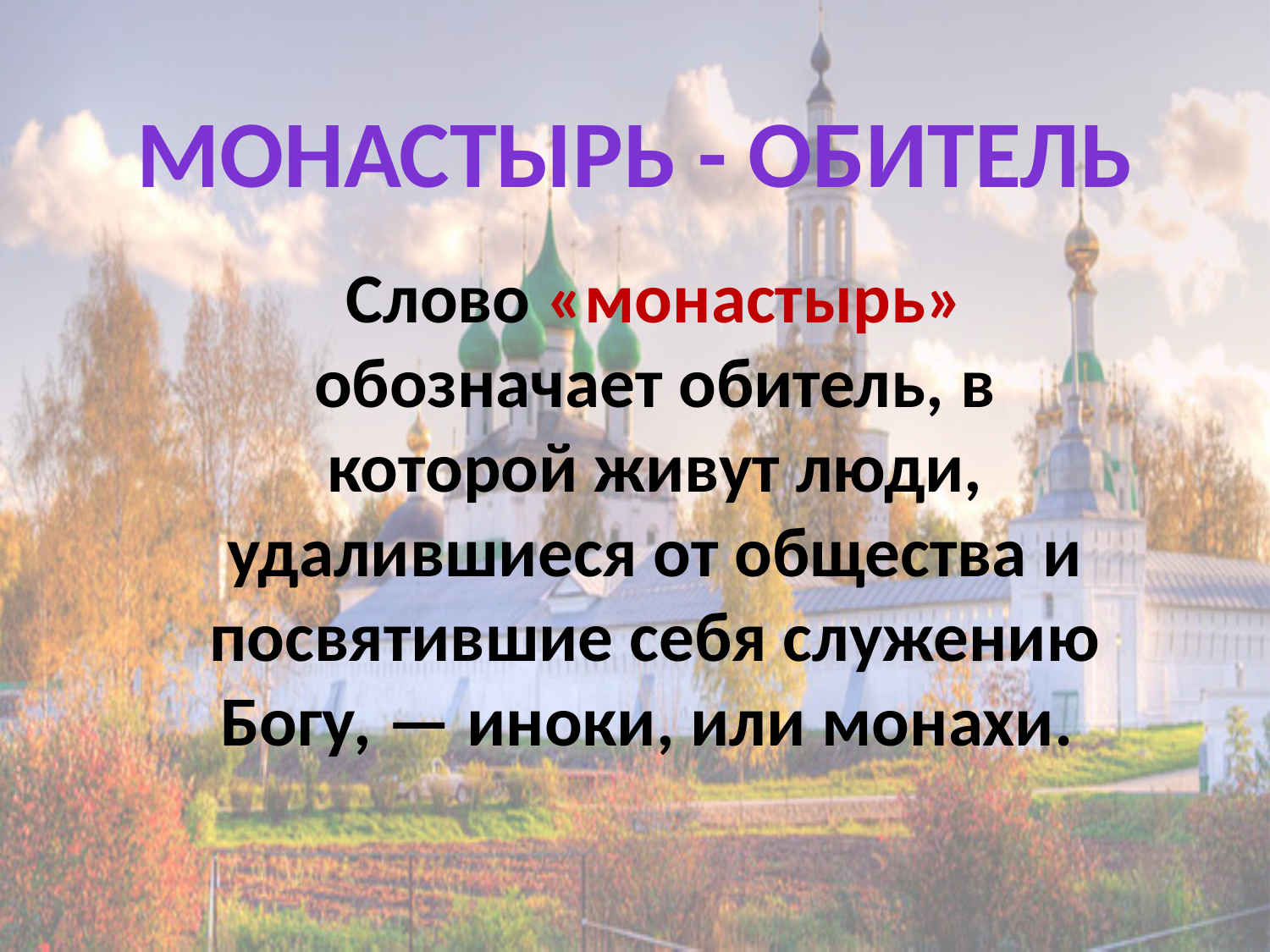

Монастырь - обитель
Слово «монастырь» обозначает обитель, в которой живут люди, удалившиеся от общества и посвятившие себя служению Богу, — иноки, или монахи.